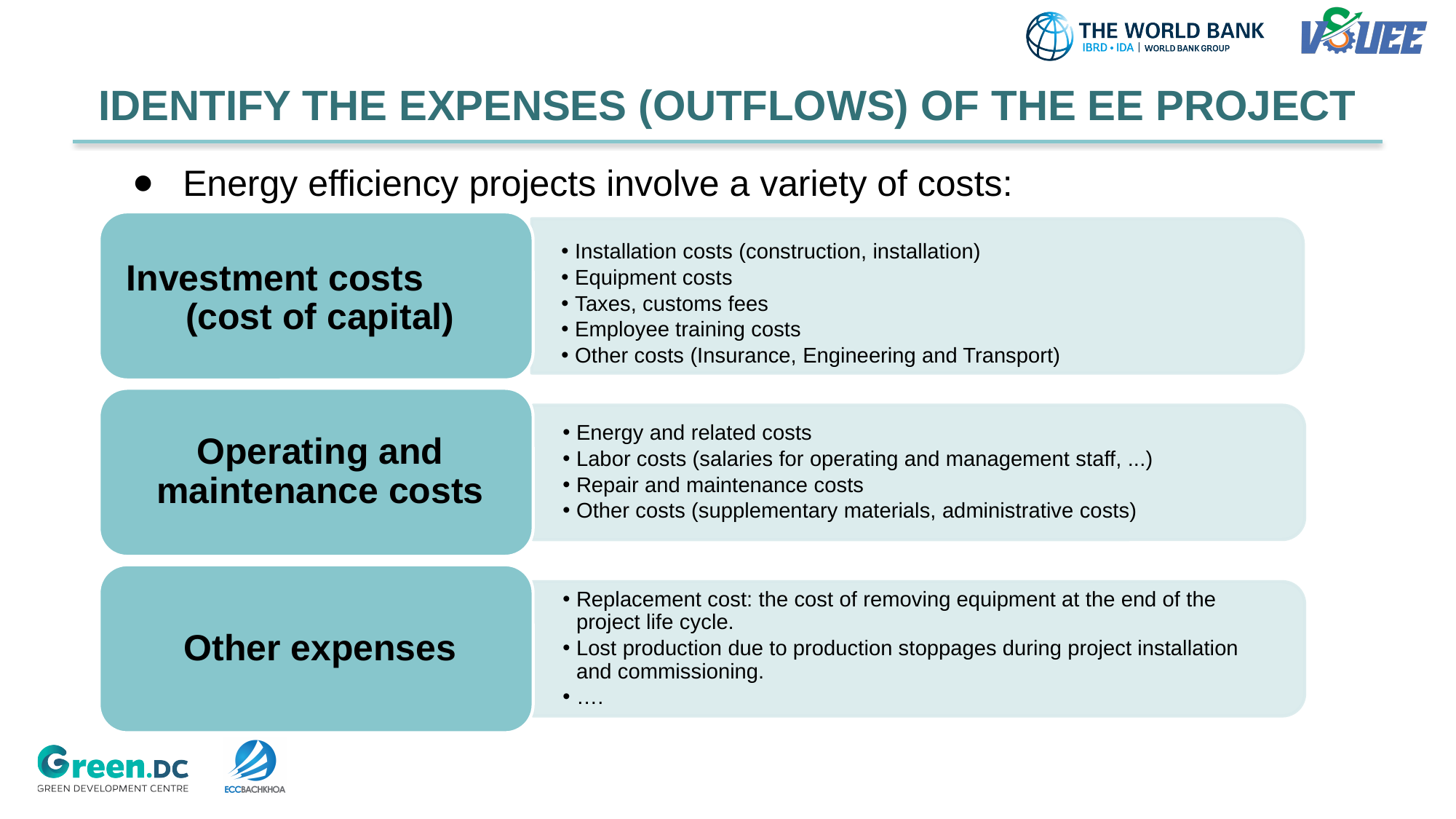

# IDENTIFY THE EXPENSES (OUTFLOWS) OF THE EE PROJECT
Energy efficiency projects involve a variety of costs:

Installation costs (construction, installation)
Equipment costs
Taxes, customs fees
Employee training costs
Other costs (Insurance, Engineering and Transport)
Investment costs
(cost of capital)
Energy and related costs
Labor costs (salaries for operating and management staff, ...)
Repair and maintenance costs
Other costs (supplementary materials, administrative costs)
Operating and maintenance costs
Replacement cost: the cost of removing equipment at the end of the project life cycle.
Lost production due to production stoppages during project installation and commissioning.
….
Other expenses